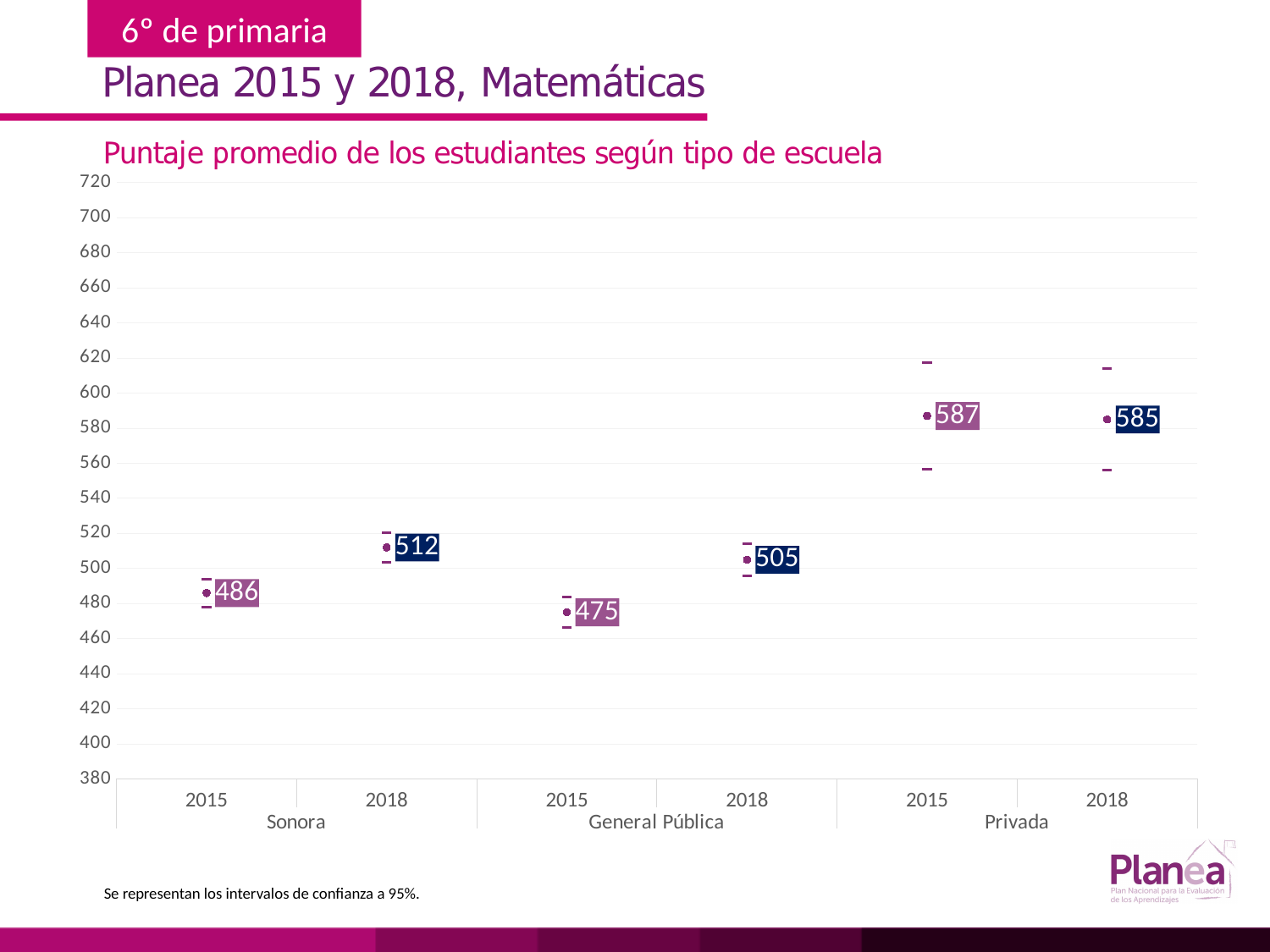

Planea 2015 y 2018, Matemáticas

Puntaje promedio de los estudiantes según tipo de escuela

### Chart

| Category |  |  |  |
|---|---|---|---|
| 2015 | 478.04 | 493.96 | 486.0 |
| 2018 | 503.443 | 520.557 | 512.0 |
| 2015 | 466.443 | 483.557 | 475.0 |
| 2018 | 495.846 | 514.154 | 505.0 |
| 2015 | 556.553 | 617.447 | 587.0 |
| 2018 | 555.946 | 614.054 | 585.0 |
Se representan los intervalos de confianza a 95%.